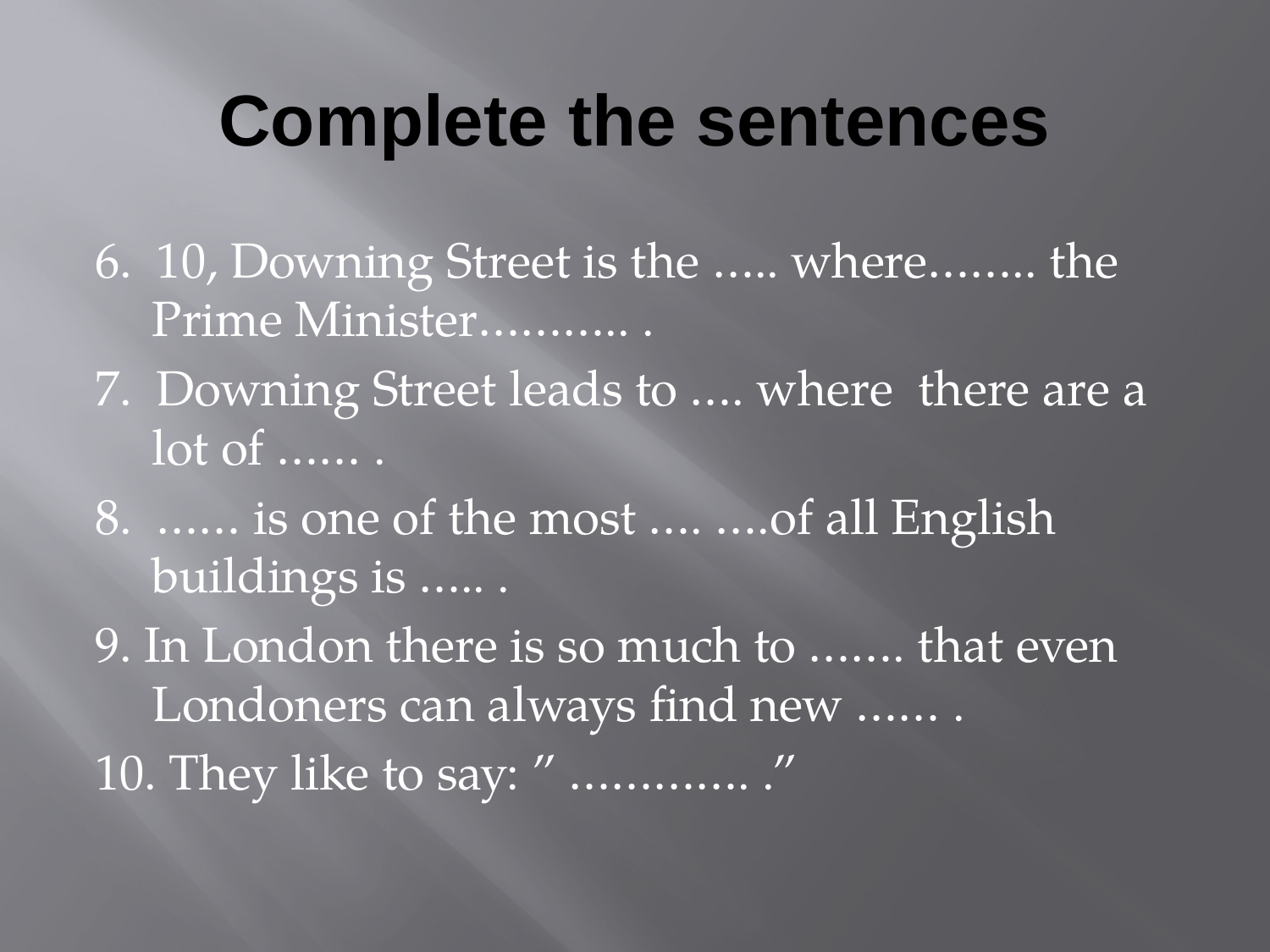

# Complete the sentences
6.  10, Downing Street is the ….. where…….. the Prime Minister……….. .
7.  Downing Street leads to …. where  there are a lot of …… .
8.  …… is one of the most …. ….of all English buildings is ….. .
9. In London there is so much to ……. that even Londoners can always find new …… .
10. They like to say: ” …………. .”